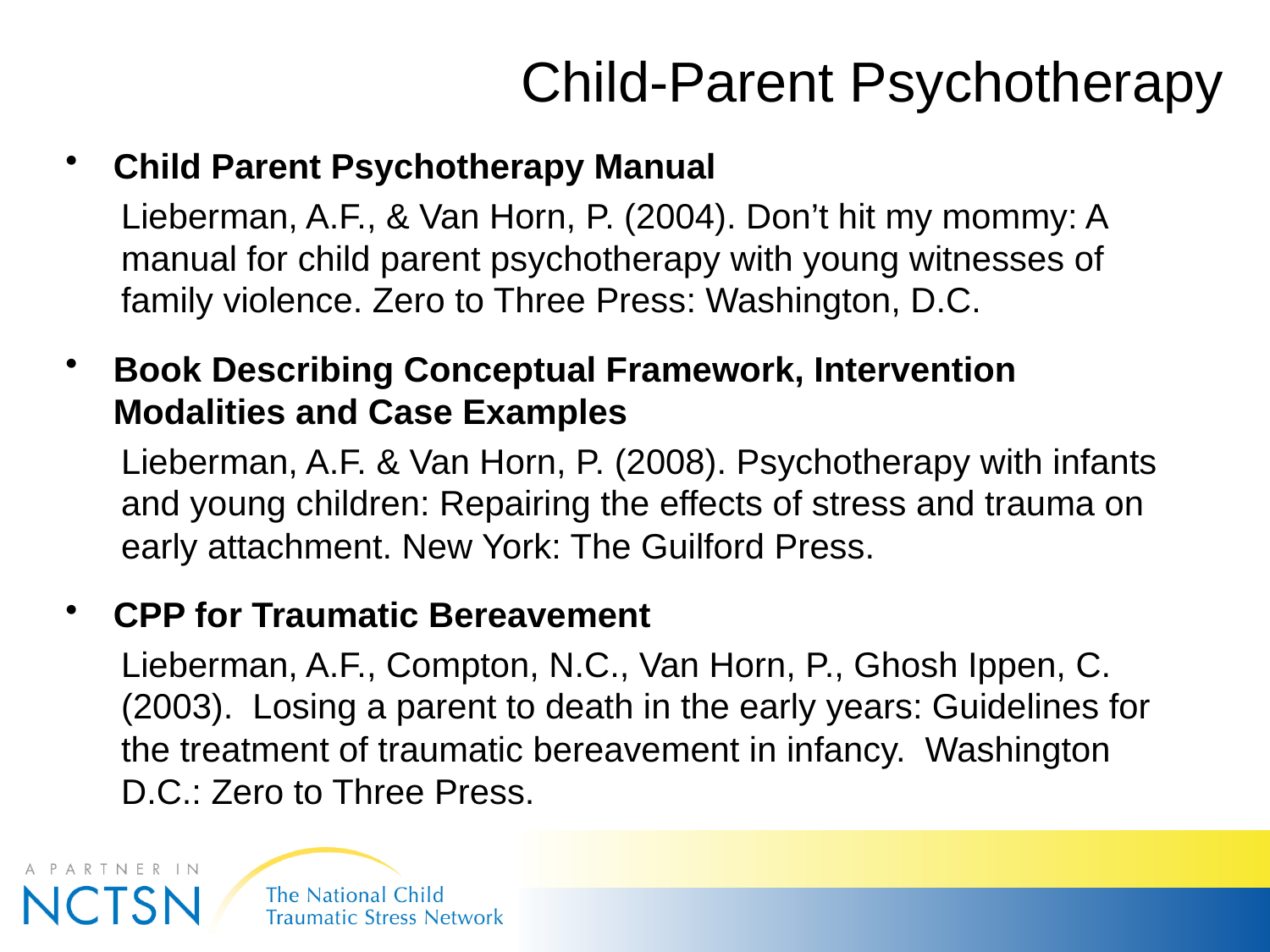

# Child-Parent Psychotherapy
Child Parent Psychotherapy Manual
Lieberman, A.F., & Van Horn, P. (2004). Don’t hit my mommy: A manual for child parent psychotherapy with young witnesses of family violence. Zero to Three Press: Washington, D.C.

Book Describing Conceptual Framework, Intervention Modalities and Case Examples
Lieberman, A.F. & Van Horn, P. (2008). Psychotherapy with infants and young children: Repairing the effects of stress and trauma on early attachment. New York: The Guilford Press.

CPP for Traumatic Bereavement
Lieberman, A.F., Compton, N.C., Van Horn, P., Ghosh Ippen, C. (2003).  Losing a parent to death in the early years: Guidelines for the treatment of traumatic bereavement in infancy.  Washington D.C.: Zero to Three Press.